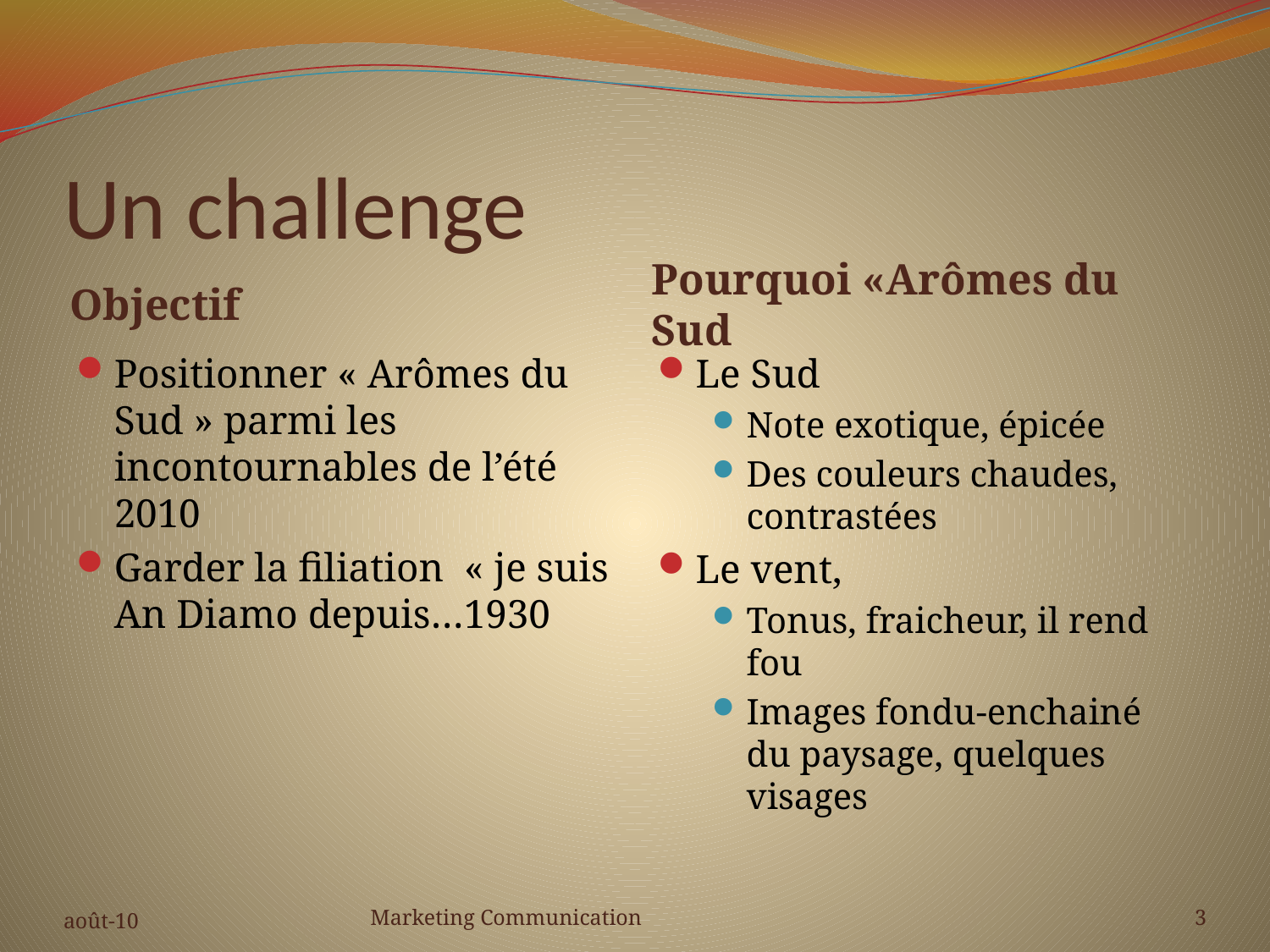

# Un challenge
Objectif
Pourquoi «Arômes du Sud
Positionner « Arômes du Sud » parmi les incontournables de l’été 2010
Garder la filiation  « je suis An Diamo depuis…1930
Le Sud
Note exotique, épicée
Des couleurs chaudes, contrastées
Le vent,
Tonus, fraicheur, il rend fou
Images fondu-enchainé du paysage, quelques visages
août-10
Marketing Communication
3